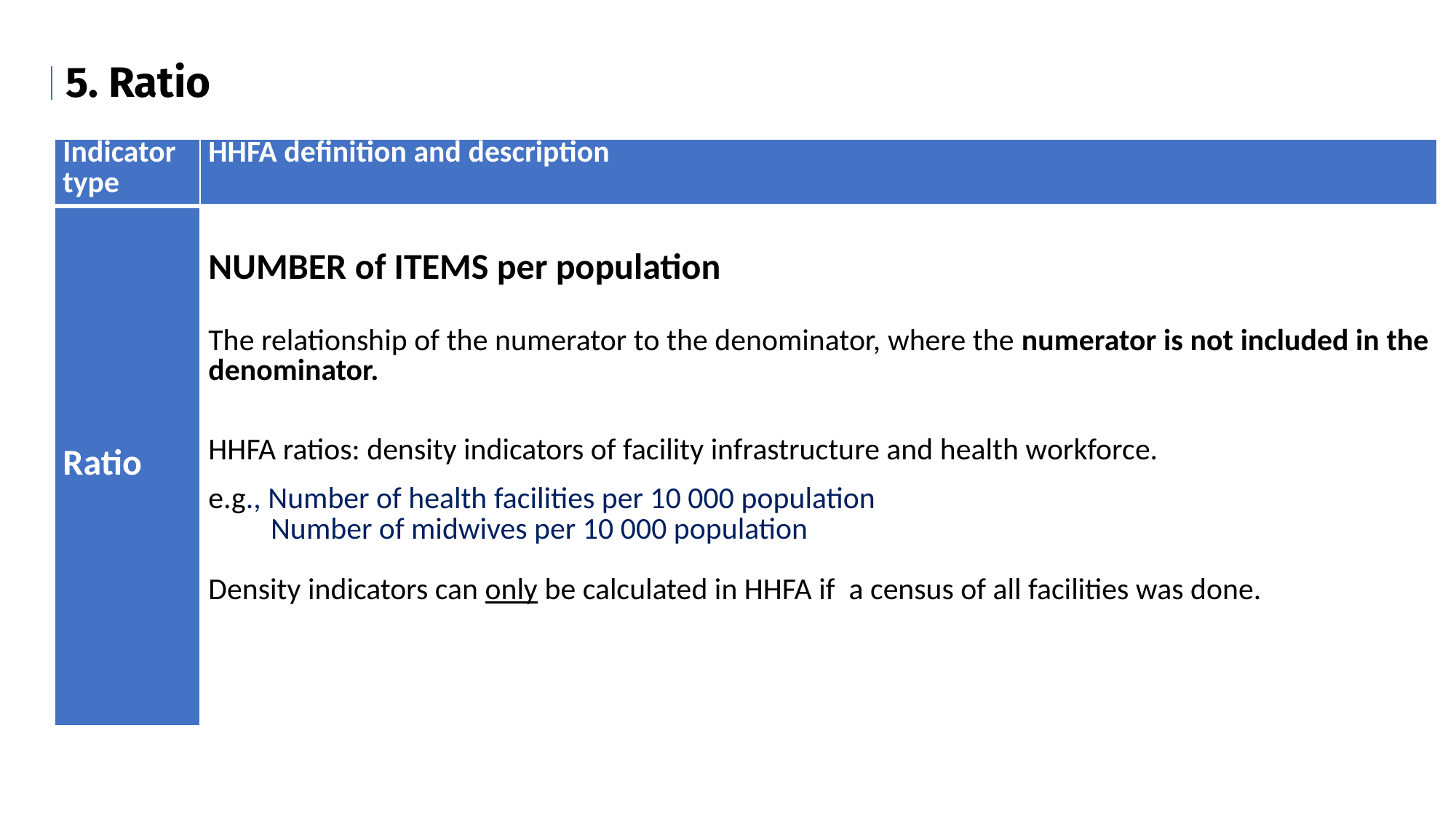

5. Ratio
| Indicator type | HHFA definition and description |
| --- | --- |
| Ratio | NUMBER of ITEMS per population The relationship of the numerator to the denominator, where the numerator is not included in the denominator. HHFA ratios: density indicators of facility infrastructure and health workforce. e.g., Number of health facilities per 10 000 population Number of midwives per 10 000 population Density indicators can only be calculated in HHFA if a census of all facilities was done. |